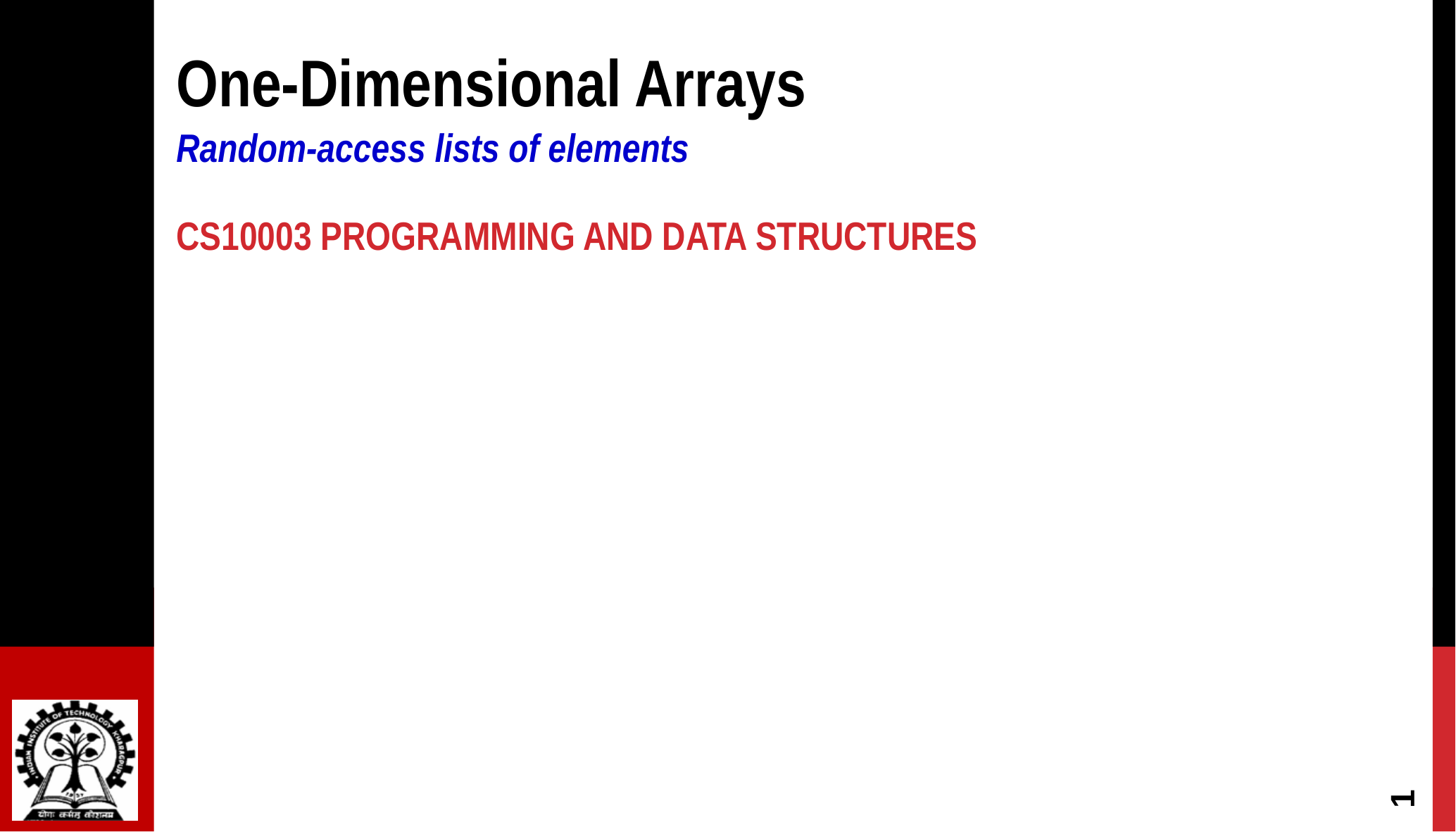

One-Dimensional Arrays
Random-access lists of elements
CS10003 PROGRAMMING AND DATA STRUCTURES
1